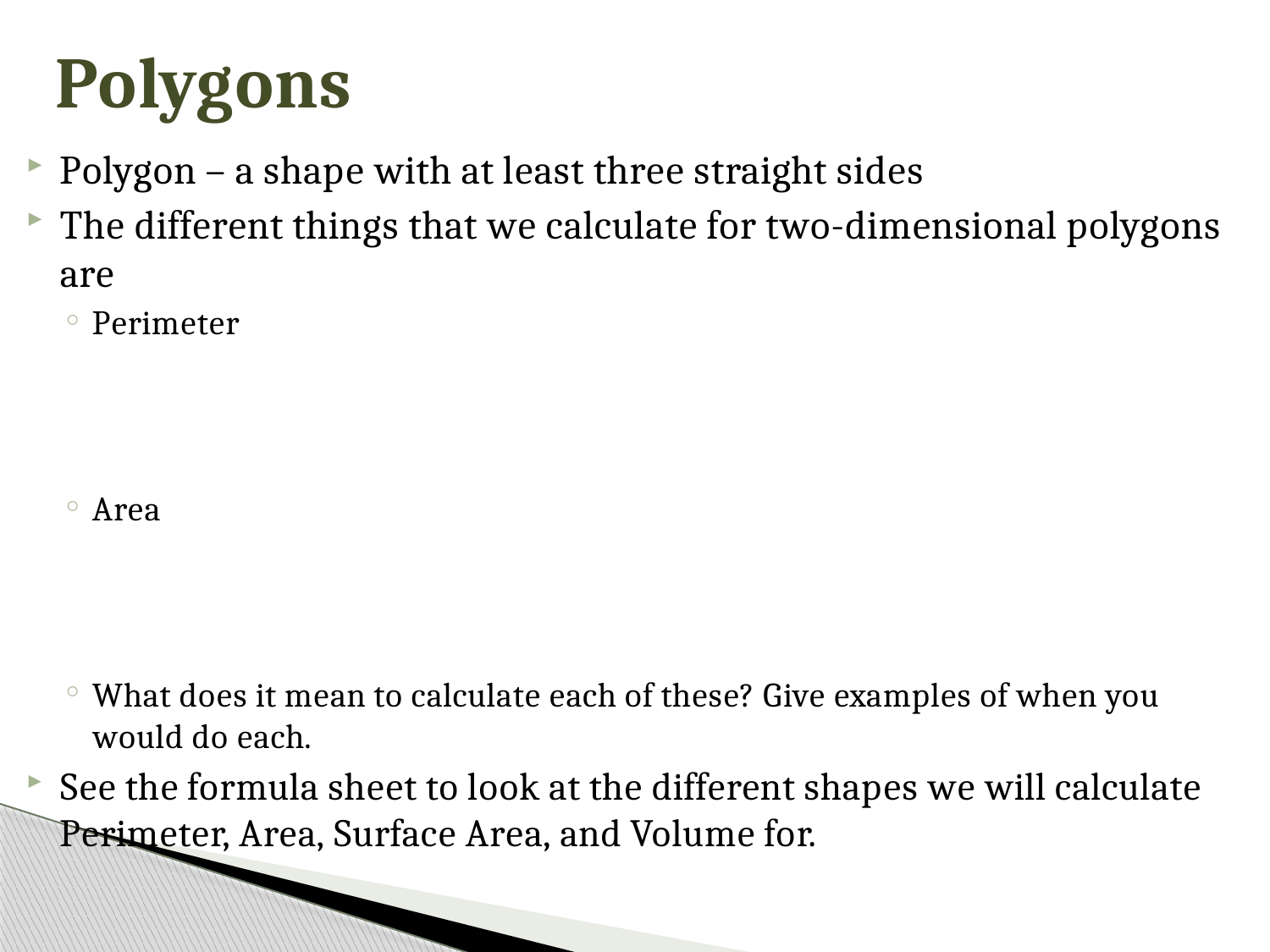

# Polygons
Polygon – a shape with at least three straight sides
The different things that we calculate for two-dimensional polygons are
Perimeter

Area

What does it mean to calculate each of these? Give examples of when you would do each.
See the formula sheet to look at the different shapes we will calculate Perimeter, Area, Surface Area, and Volume for.